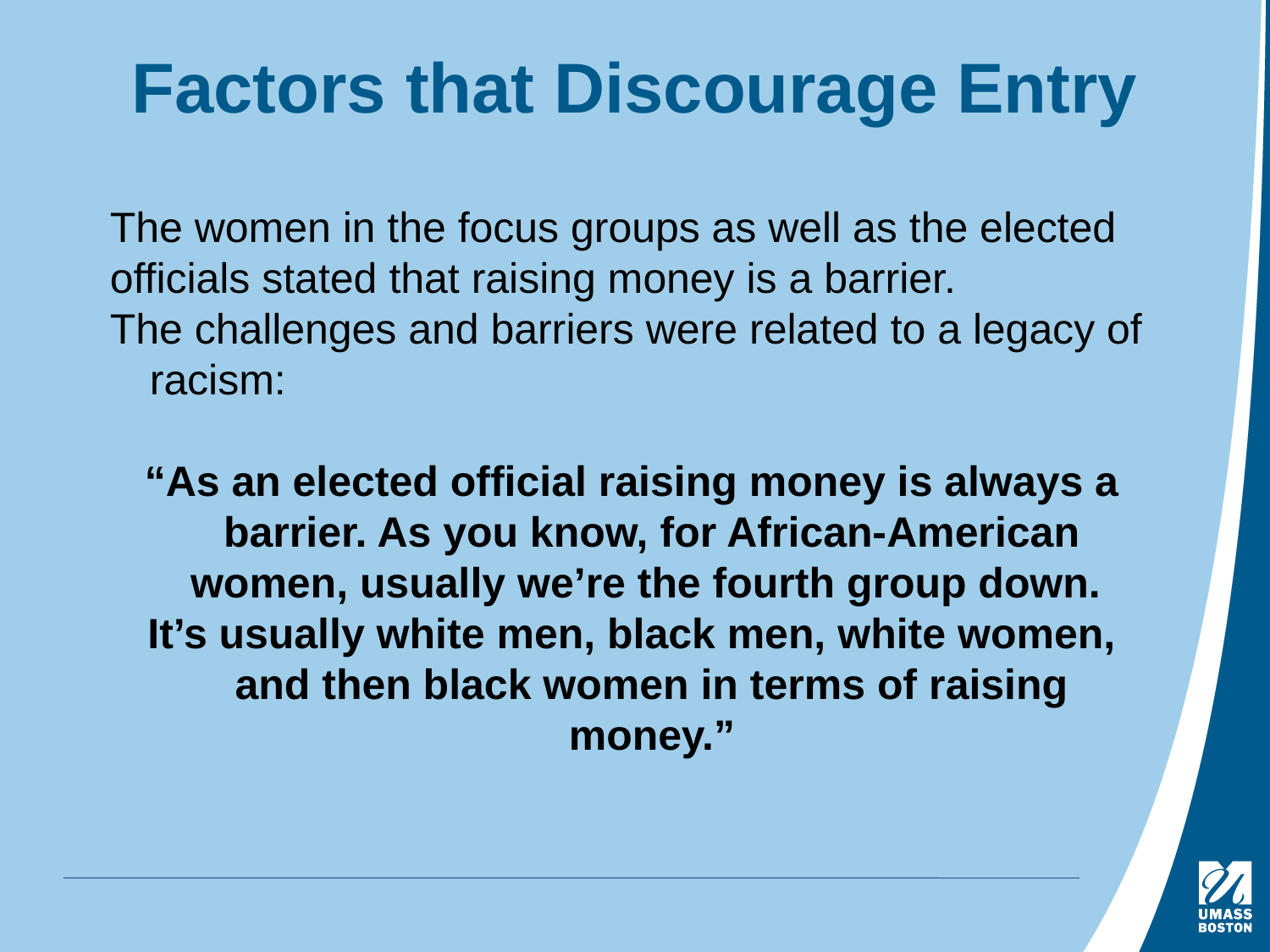

# Factors that Discourage Entry
The women in the focus groups as well as the elected officials stated that raising money is a barrier.
The challenges and barriers were related to a legacy of racism:

“As an elected official raising money is always a barrier. As you know, for African-American women, usually we’re the fourth group down.
It’s usually white men, black men, white women, and then black women in terms of raising money.”